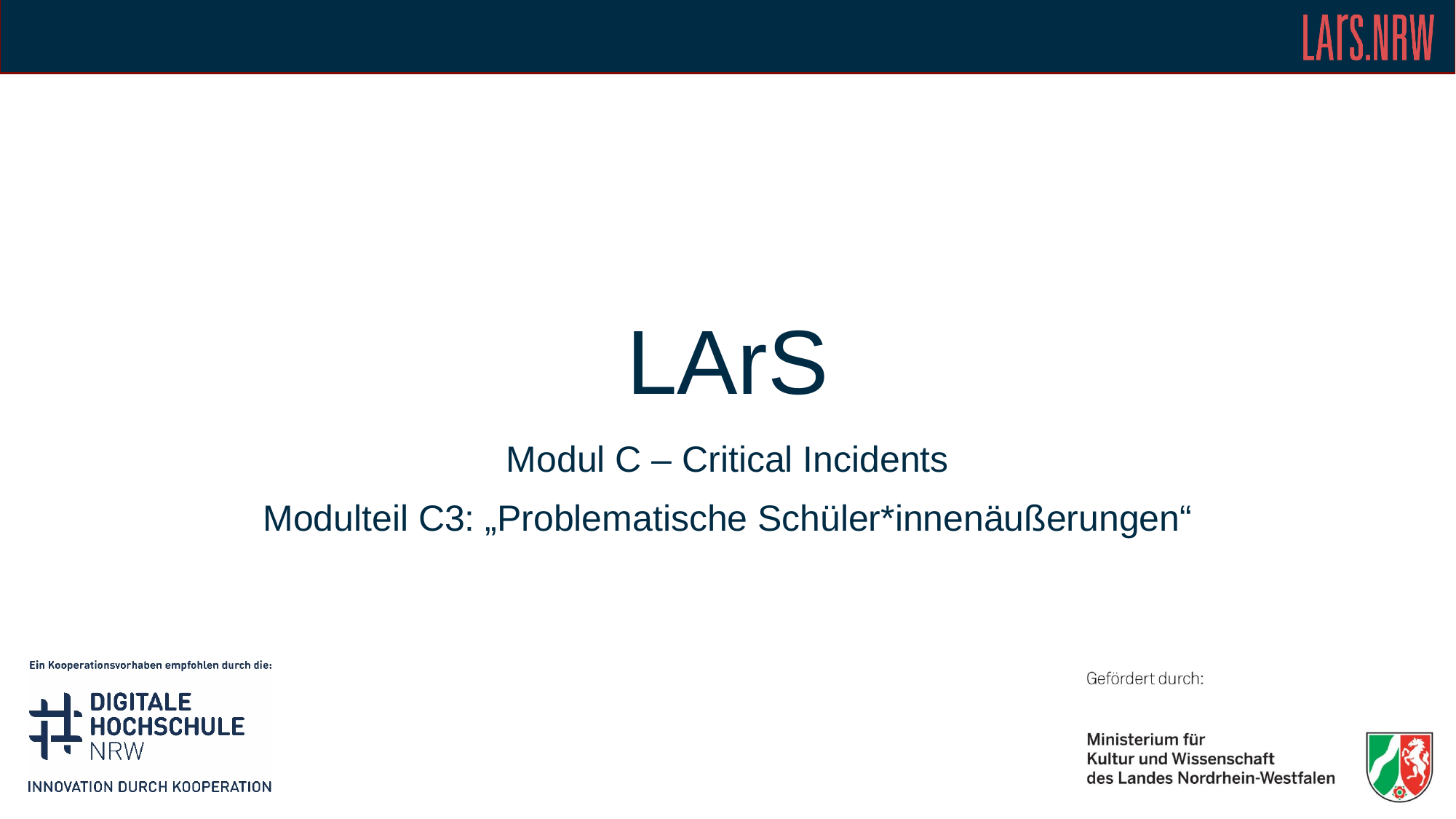

# LArS
Modul C – Critical Incidents
Modulteil C3: „Problematische Schüler*innenäußerungen“